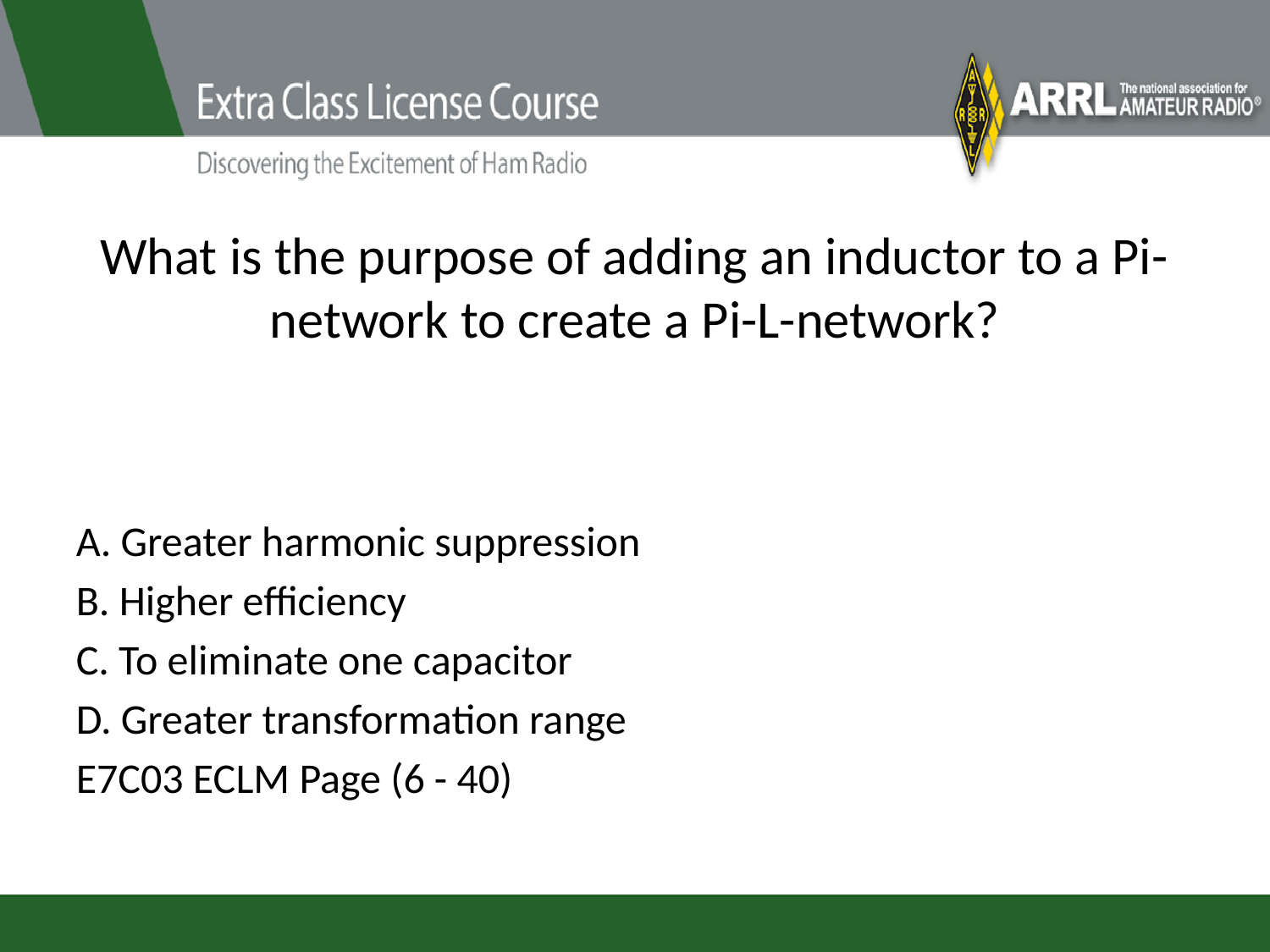

# What is the purpose of adding an inductor to a Pi-network to create a Pi-L-network?
A. Greater harmonic suppression
B. Higher efficiency
C. To eliminate one capacitor
D. Greater transformation range
E7C03 ECLM Page (6 - 40)